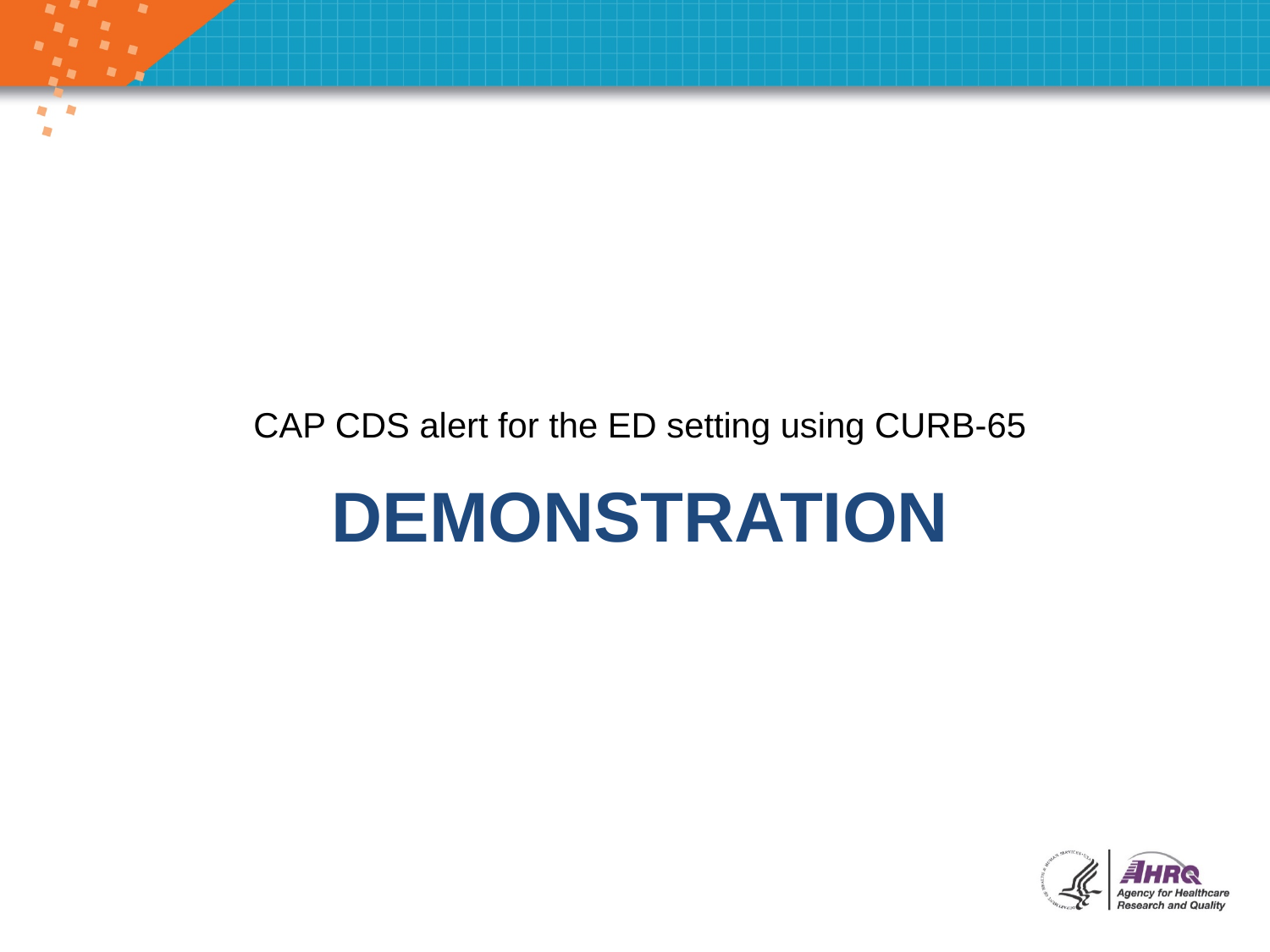

CAP CDS alert for the ED setting using CURB-65
# Demonstration